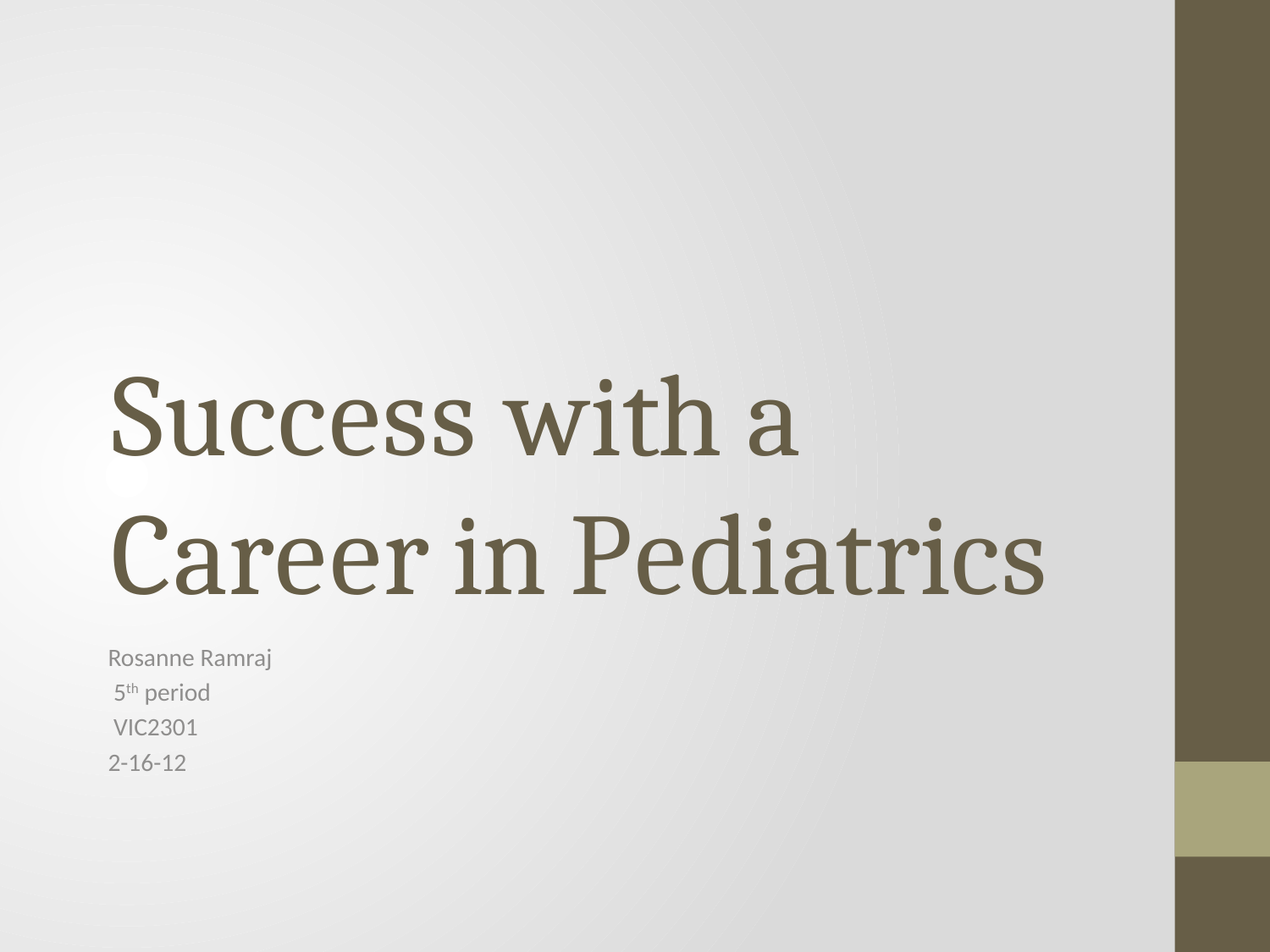

# Success with a Career in Pediatrics
Rosanne Ramraj
 5th period
 VIC2301
2-16-12